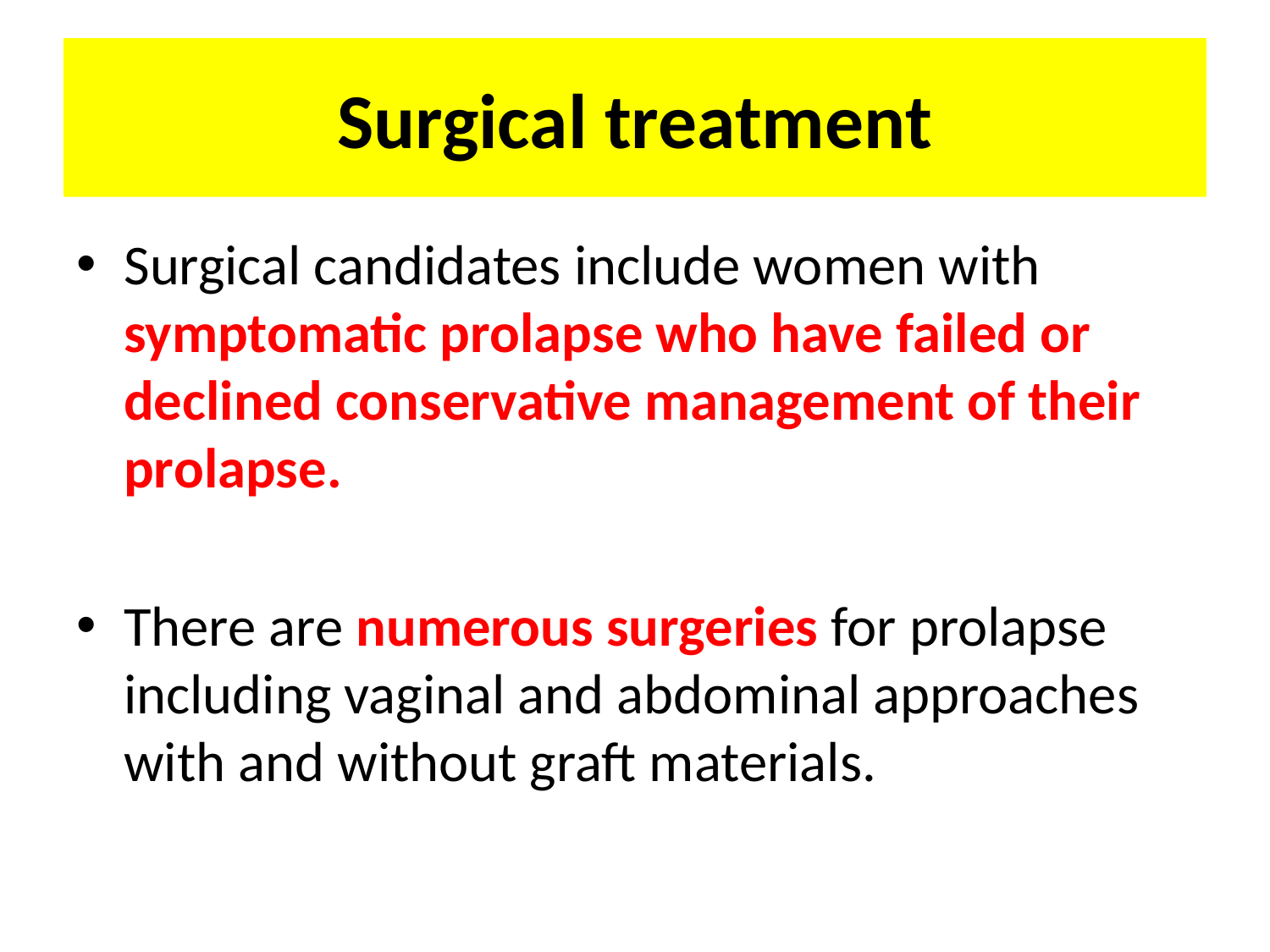

# Surgical treatment
Surgical candidates include women with symptomatic prolapse who have failed or declined conservative management of their prolapse.

There are numerous surgeries for prolapse including vaginal and abdominal approaches with and without graft materials.